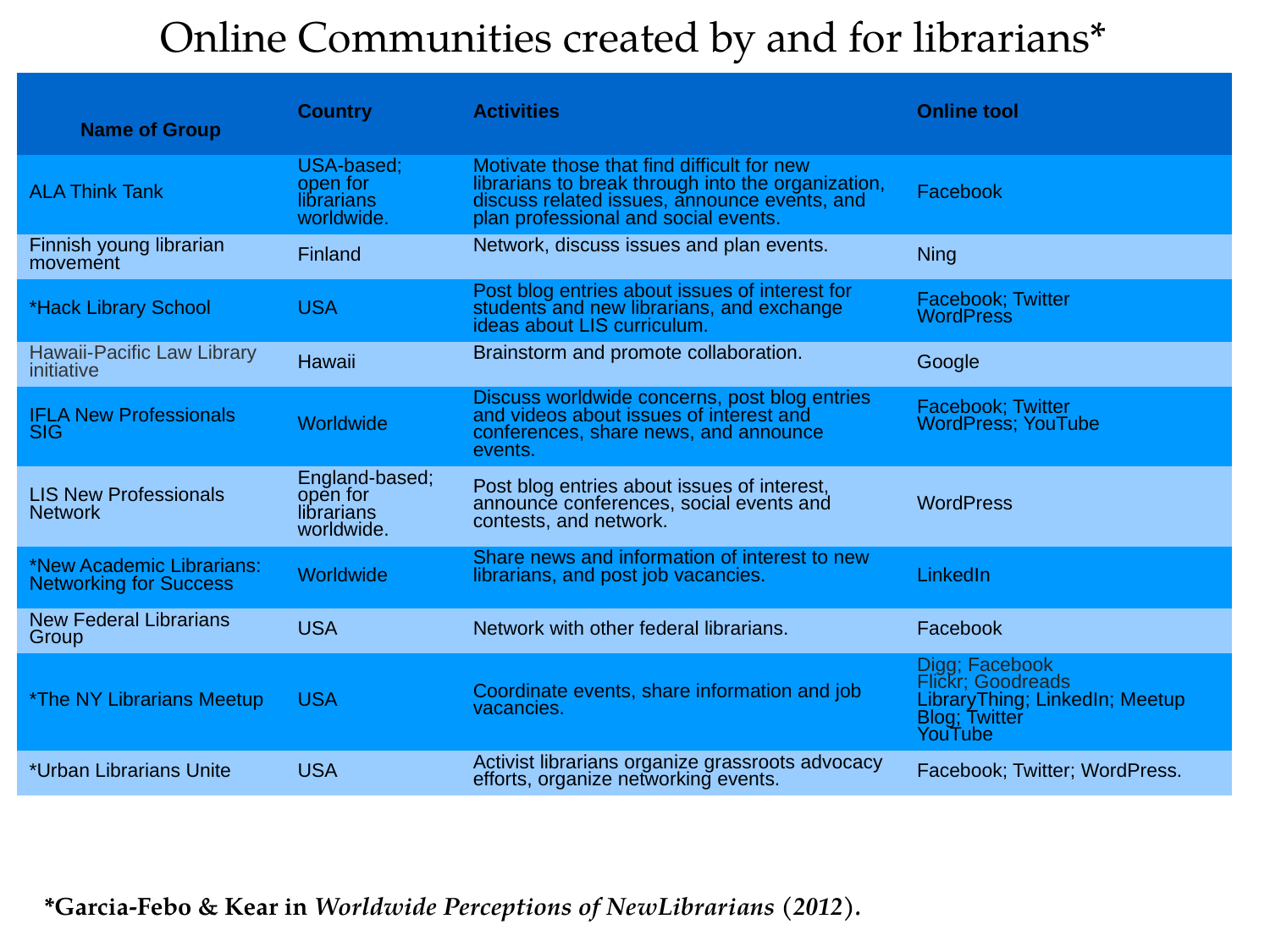

# Online Communities created by and for librarians*
| Name of Group | Country | Activities | Online tool |
| --- | --- | --- | --- |
| ALA Think Tank | USA-based; open for librarians worldwide. | Motivate those that find difficult for new librarians to break through into the organization, discuss related issues, announce events, and plan professional and social events. | Facebook |
| Finnish young librarian movement | Finland | Network, discuss issues and plan events. | Ning |
| \*Hack Library School | USA | Post blog entries about issues of interest for students and new librarians, and exchange ideas about LIS curriculum. | Facebook; Twitter WordPress |
| Hawaii-Pacific Law Library initiative | Hawaii | Brainstorm and promote collaboration. | Google |
| IFLA New Professionals SIG | Worldwide | Discuss worldwide concerns, post blog entries and videos about issues of interest and conferences, share news, and announce events. | Facebook; Twitter WordPress; YouTube |
| LIS New Professionals Network | England-based; open for librarians worldwide. | Post blog entries about issues of interest, announce conferences, social events and contests, and network. | WordPress |
| \*New Academic Librarians: Networking for Success | Worldwide | Share news and information of interest to new librarians, and post job vacancies. | LinkedIn |
| New Federal Librarians Group | USA | Network with other federal librarians. | Facebook |
| \*The NY Librarians Meetup | USA | Coordinate events, share information and job vacancies. | Digg; Facebook Flickr; Goodreads LibraryThing; LinkedIn; Meetup Blog; Twitter YouTube |
| \*Urban Librarians Unite | USA | Activist librarians organize grassroots advocacy efforts, organize networking events. | Facebook; Twitter; WordPress. |

*Garcia-Febo & Kear in Worldwide Perceptions of NewLibrarians (2012).